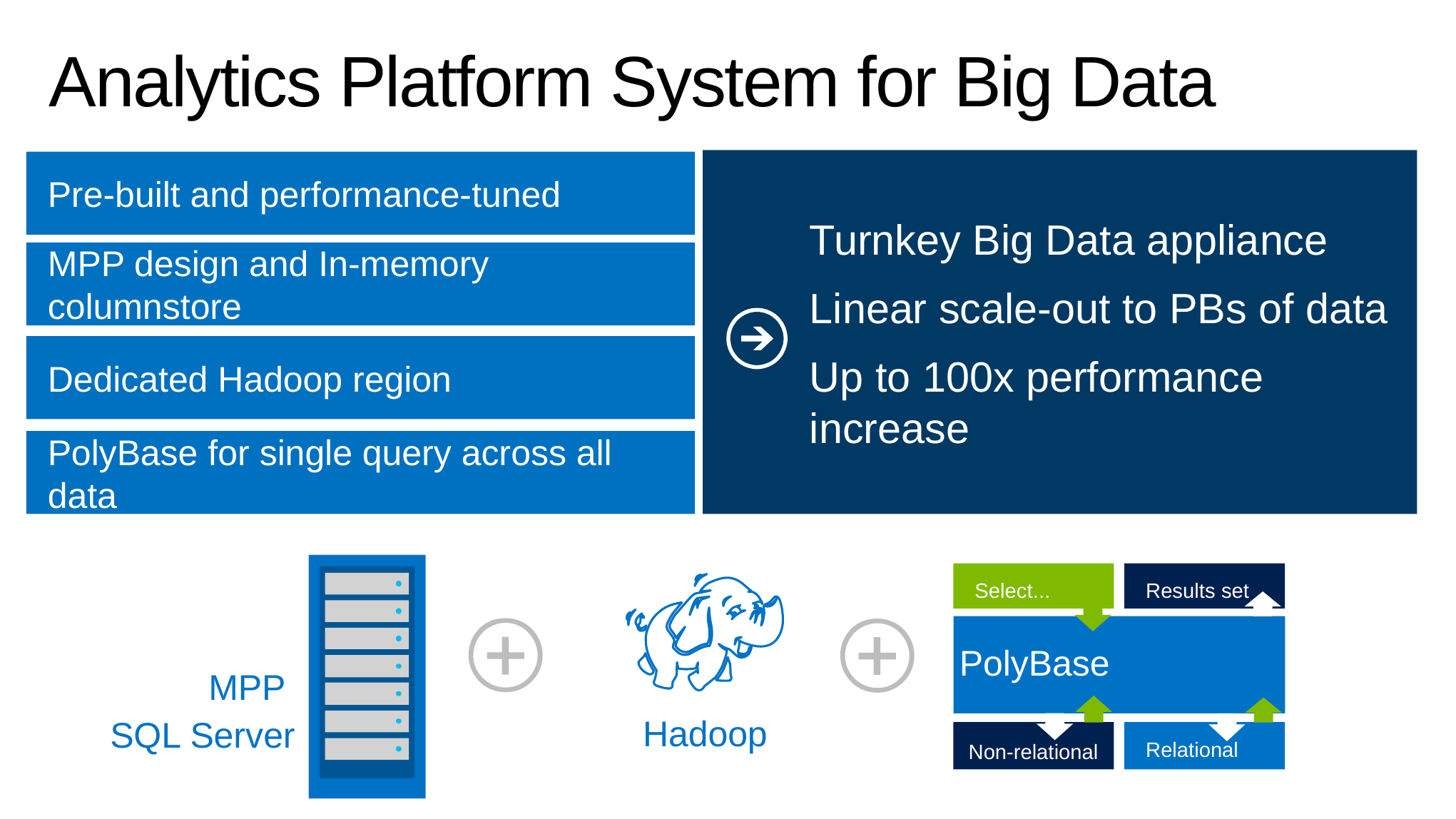

# Analytics Platform System for Big Data

Turnkey Big Data appliance
Linear scale-out to PBs of data
Up to 100x performance increase
Pre-built and performance-tuned
MPP design and In-memory columnstore

Dedicated Hadoop region
PolyBase for single query across all data

Select...
Results set

PolyBase

Relational
Non-relational

Hadoop

MPP
SQL Server